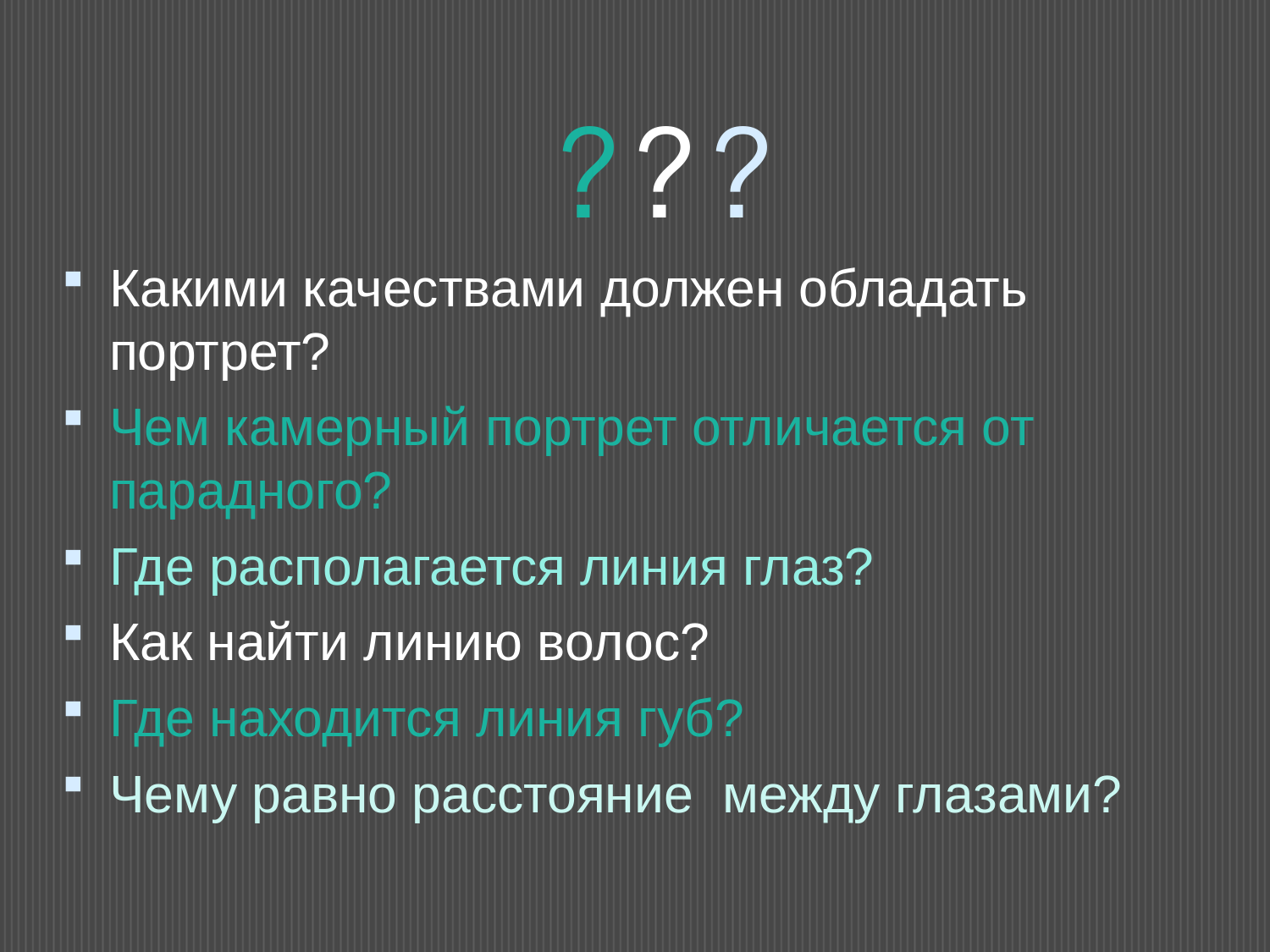

# ???
Какими качествами должен обладать портрет?
Чем камерный портрет отличается от парадного?
Где располагается линия глаз?
Как найти линию волос?
Где находится линия губ?
Чему равно расстояние  между глазами?